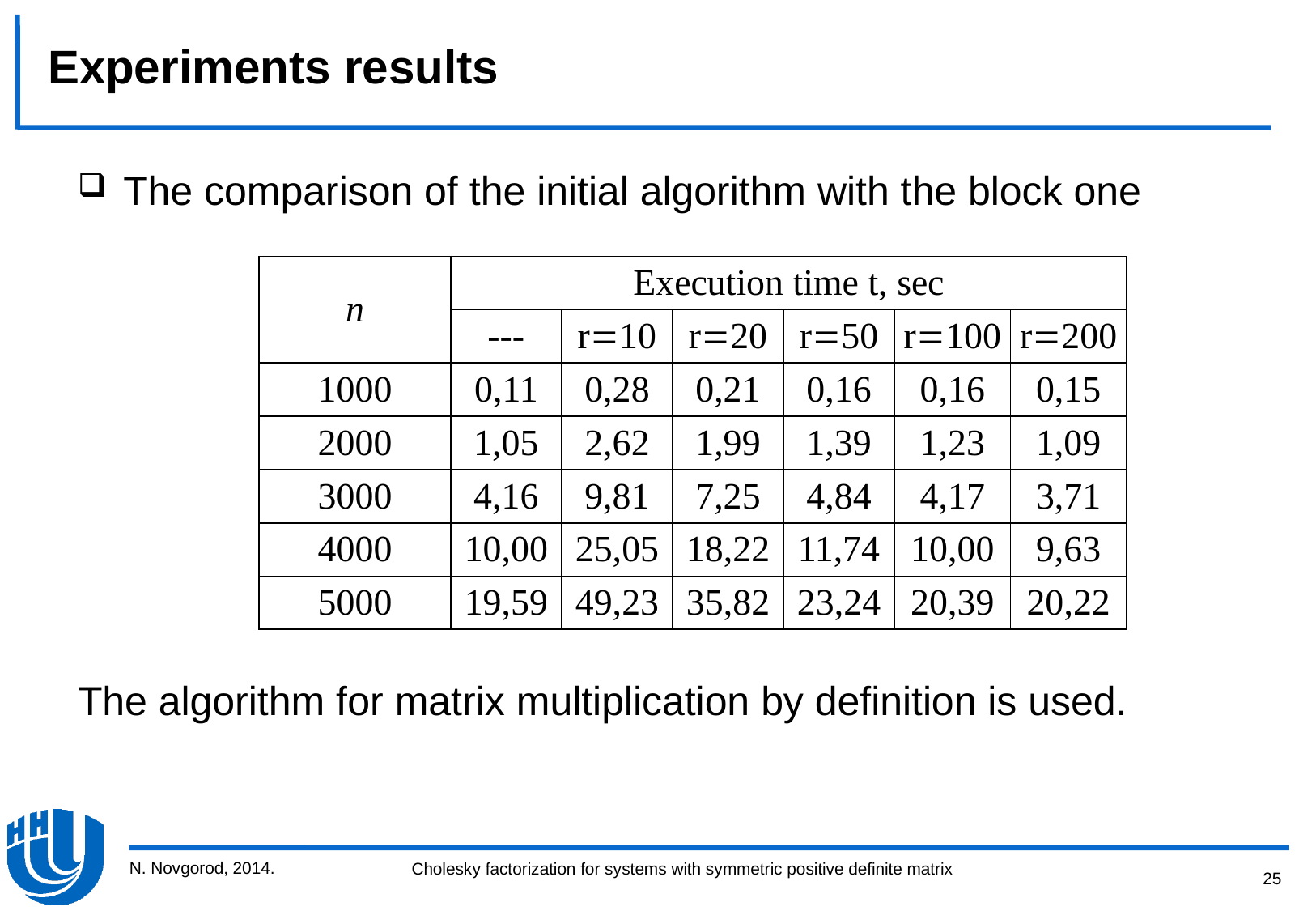

Experiments results
The comparison of the initial algorithm with the block one

The algorithm for matrix multiplication by definition is used.
| n | Execution time t, sec |  |  |  |  |  |
| --- | --- | --- | --- | --- | --- | --- |
|  | --- | r=10 | r=20 | r=50 | r=100 | r=200 |
| 1000 | 0,11 | 0,28 | 0,21 | 0,16 | 0,16 | 0,15 |
| 2000 | 1,05 | 2,62 | 1,99 | 1,39 | 1,23 | 1,09 |
| 3000 | 4,16 | 9,81 | 7,25 | 4,84 | 4,17 | 3,71 |
| 4000 | 10,00 | 25,05 | 18,22 | 11,74 | 10,00 | 9,63 |
| 5000 | 19,59 | 49,23 | 35,82 | 23,24 | 20,39 | 20,22 |

N. Novgorod, 2014.
25
Cholesky factorization for systems with symmetric positive definite matrix